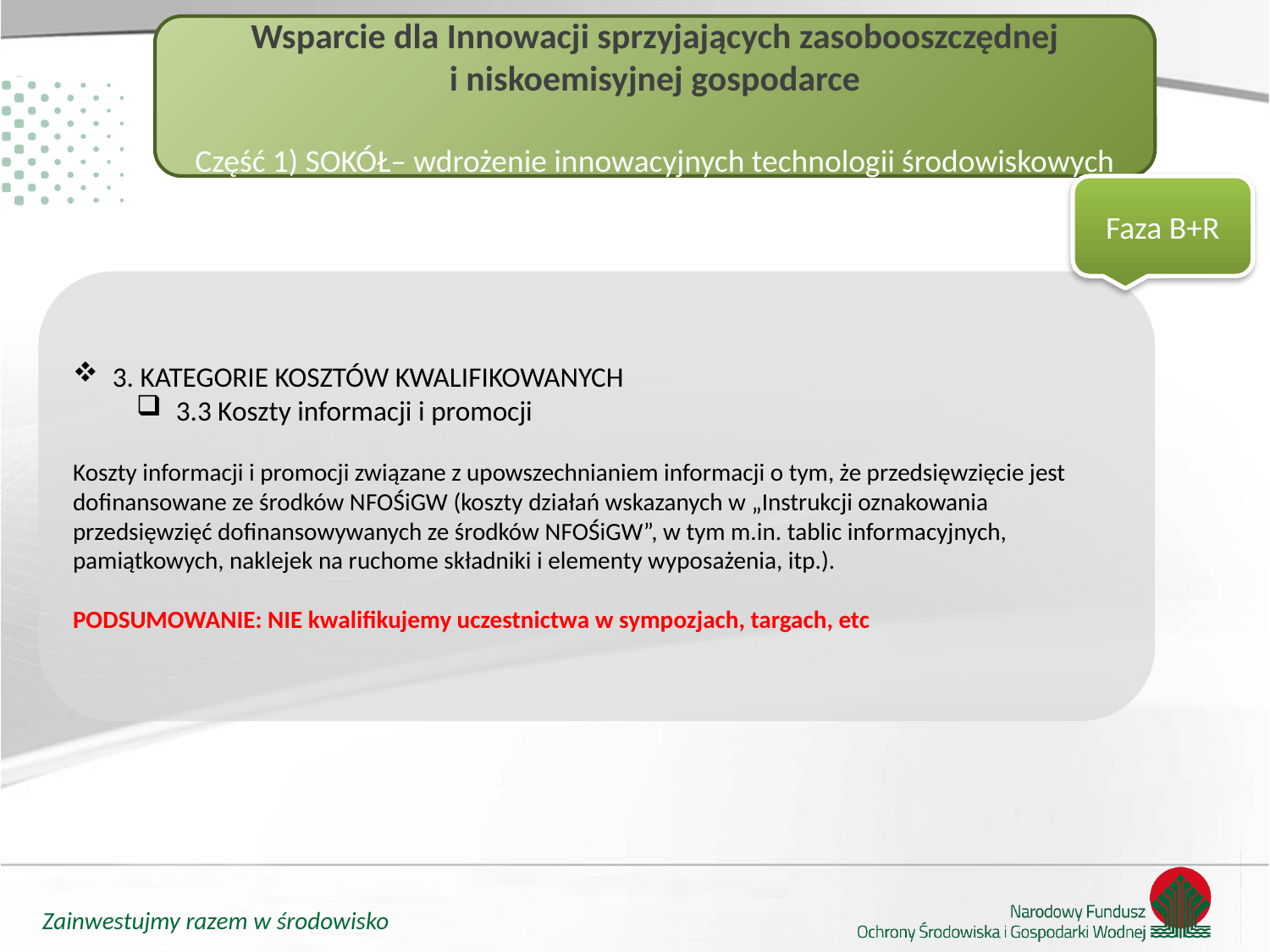

Wsparcie dla Innowacji sprzyjających zasobooszczędnej i niskoemisyjnej gospodarce

Część 1) SOKÓŁ– wdrożenie innowacyjnych technologii środowiskowych

Faza B+R
3. KATEGORIE KOSZTÓW KWALIFIKOWANYCH
3.3 Koszty informacji i promocji

Koszty informacji i promocji związane z upowszechnianiem informacji o tym, że przedsięwzięcie jest dofinansowane ze środków NFOŚiGW (koszty działań wskazanych w „Instrukcji oznakowania przedsięwzięć dofinansowywanych ze środków NFOŚiGW”, w tym m.in. tablic informacyjnych, pamiątkowych, naklejek na ruchome składniki i elementy wyposażenia, itp.).

PODSUMOWANIE: NIE kwalifikujemy uczestnictwa w sympozjach, targach, etc